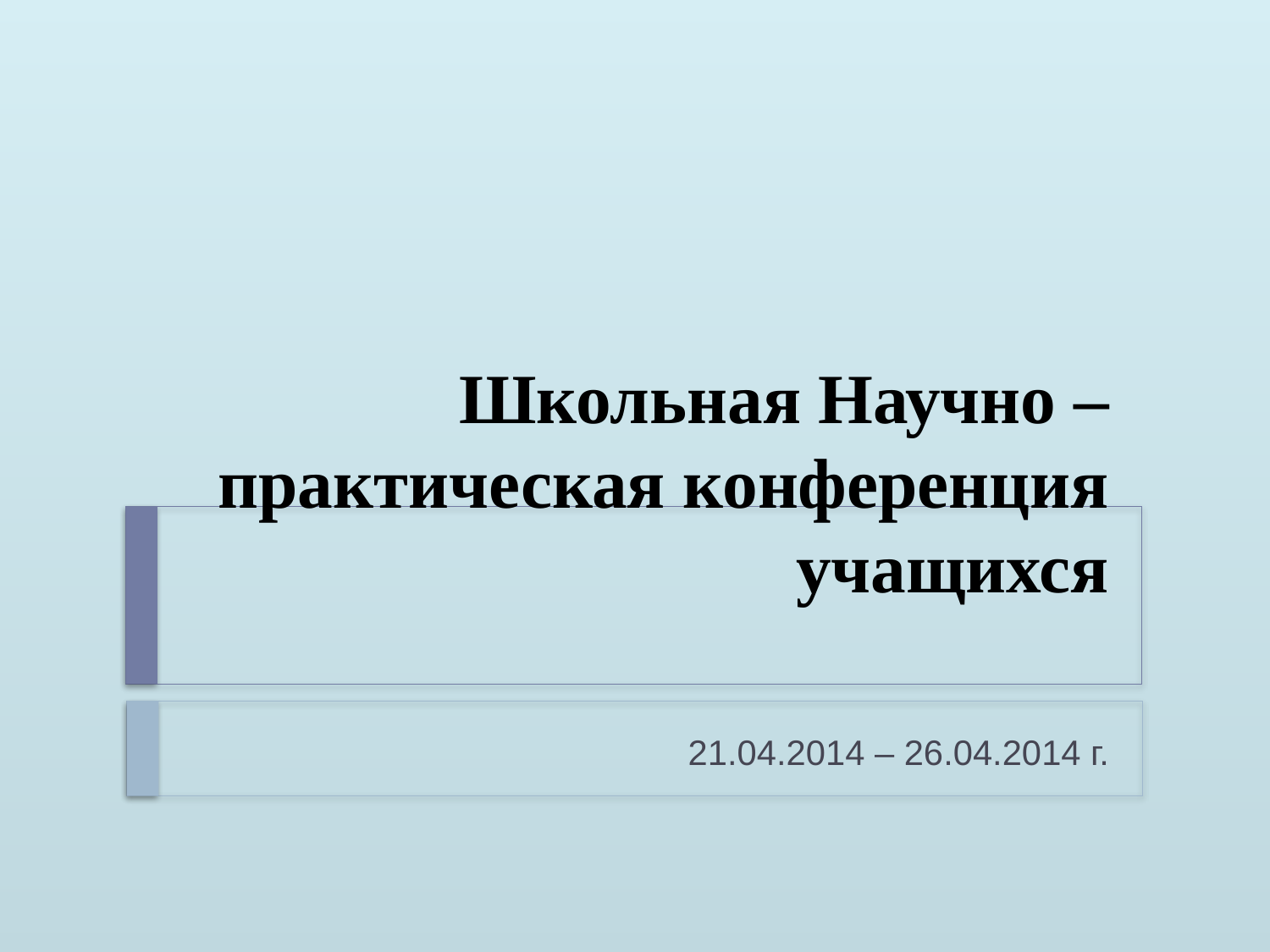

# Школьная Научно – практическая конференция учащихся
21.04.2014 – 26.04.2014 г.